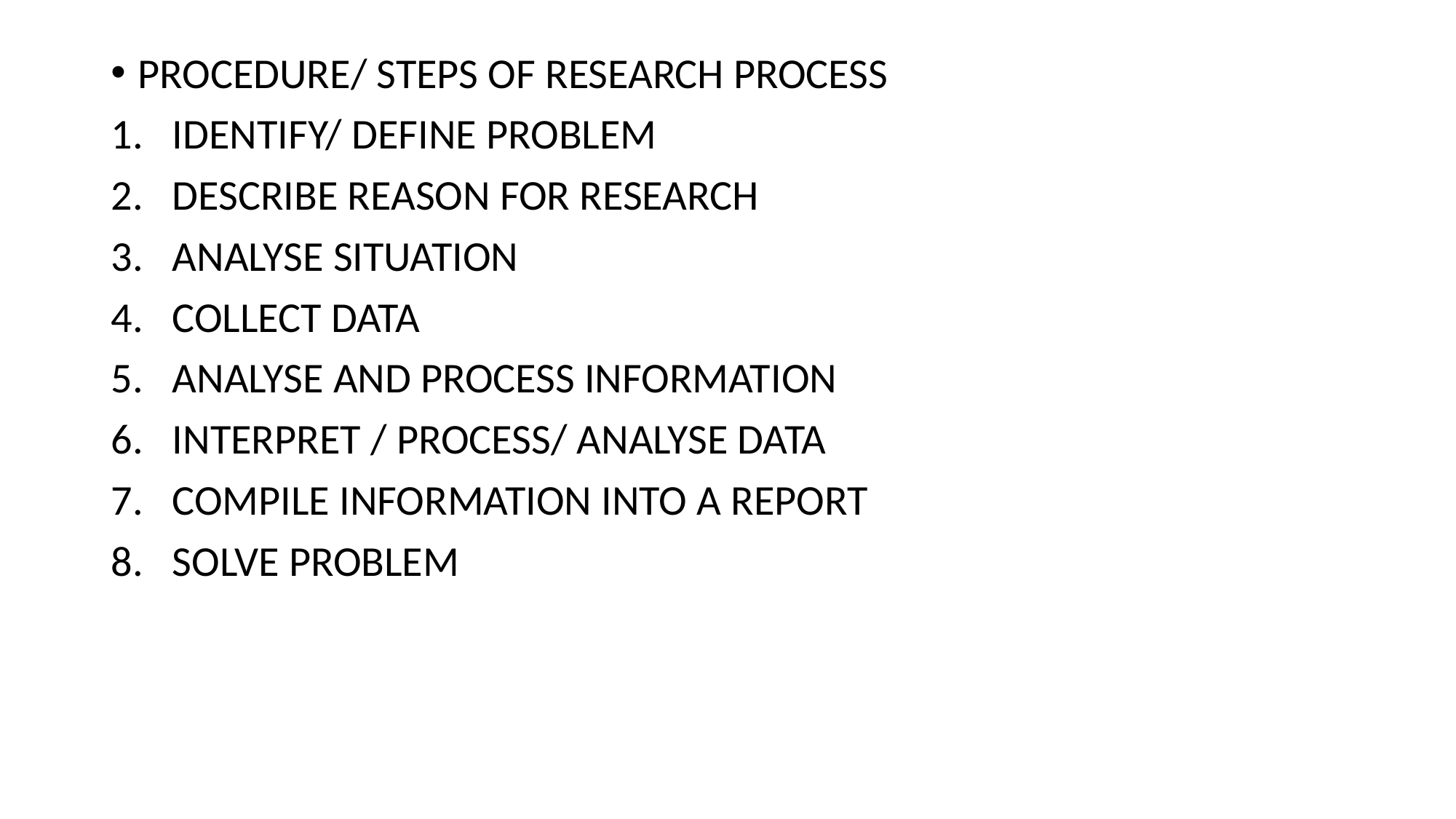

PROCEDURE/ STEPS OF RESEARCH PROCESS
IDENTIFY/ DEFINE PROBLEM
DESCRIBE REASON FOR RESEARCH
ANALYSE SITUATION
COLLECT DATA
ANALYSE AND PROCESS INFORMATION
INTERPRET / PROCESS/ ANALYSE DATA
COMPILE INFORMATION INTO A REPORT
SOLVE PROBLEM